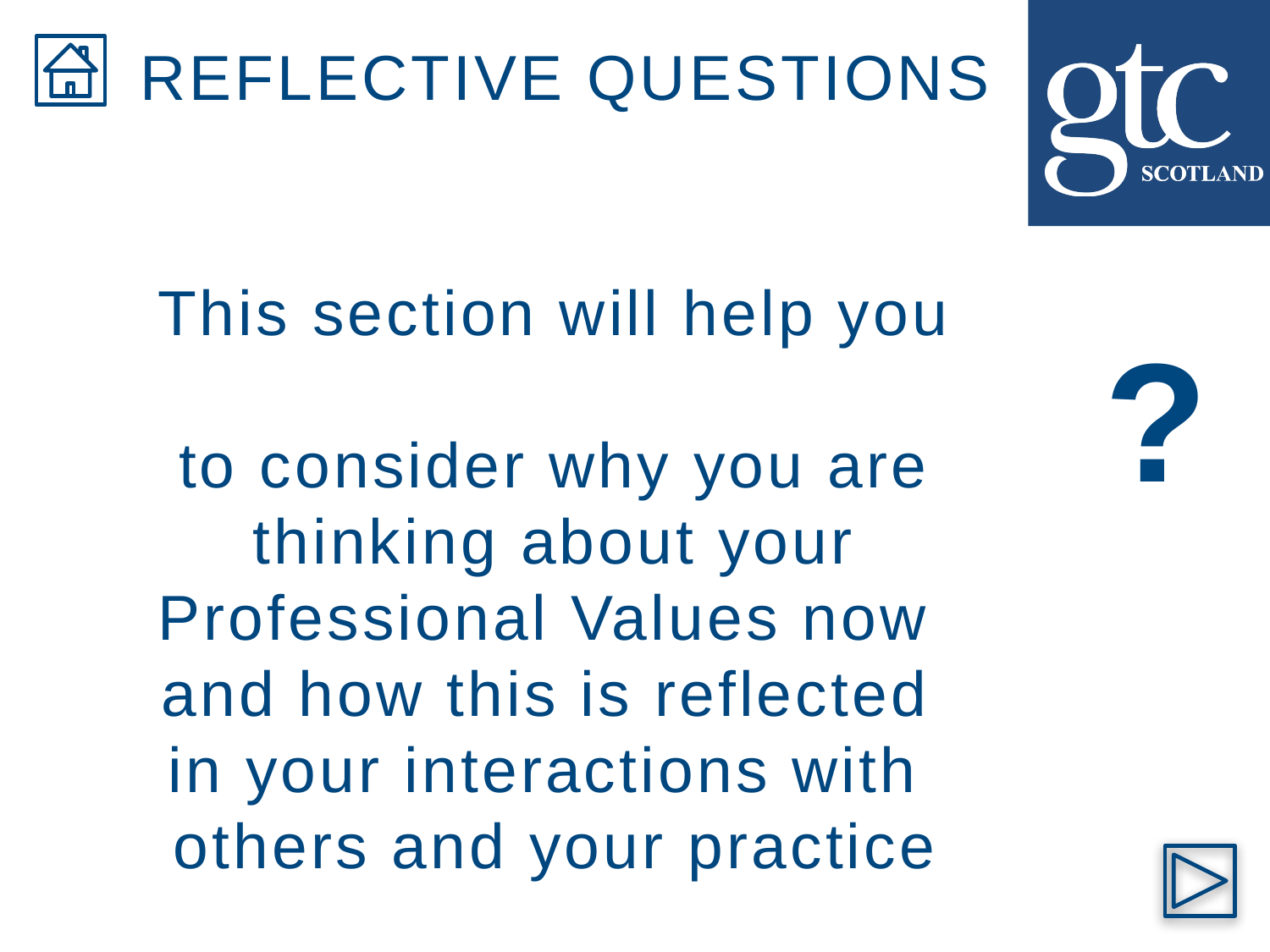

REFLECTIVE QUESTIONS

This section will help you
to consider why you are thinking about your Professional Values now
and how this is reflected
in your interactions with
others and your practice
?